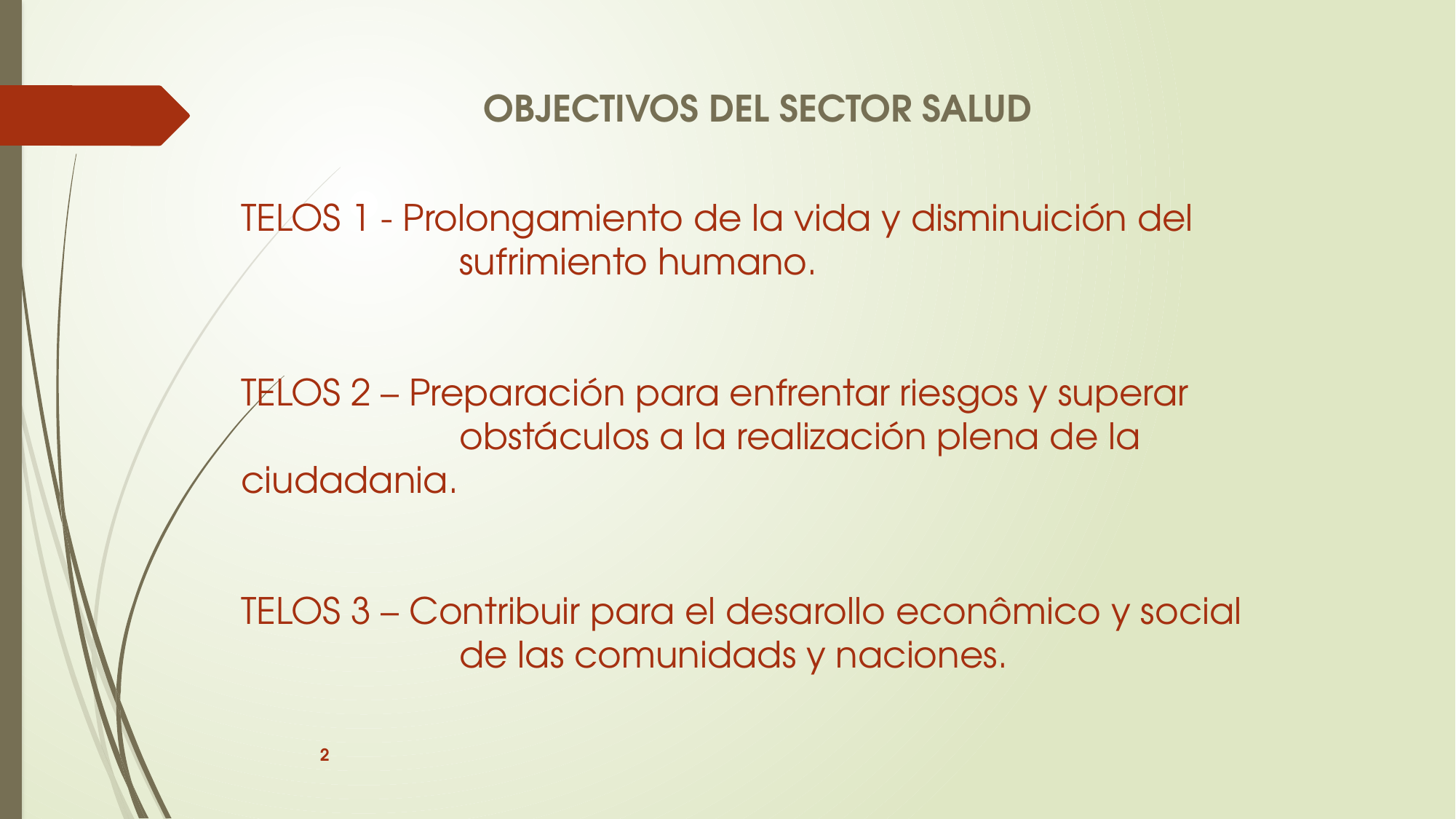

OBJECTIVOS DEL SECTOR SALUD

TELOS 1 - Prolongamiento de la vida y disminuición del 			sufrimiento humano.

TELOS 2 – Preparación para enfrentar riesgos y superar 			obstáculos a la realización plena de la ciudadania.

TELOS 3 – Contribuir para el desarollo econômico y social
		de las comunidads y naciones.

2